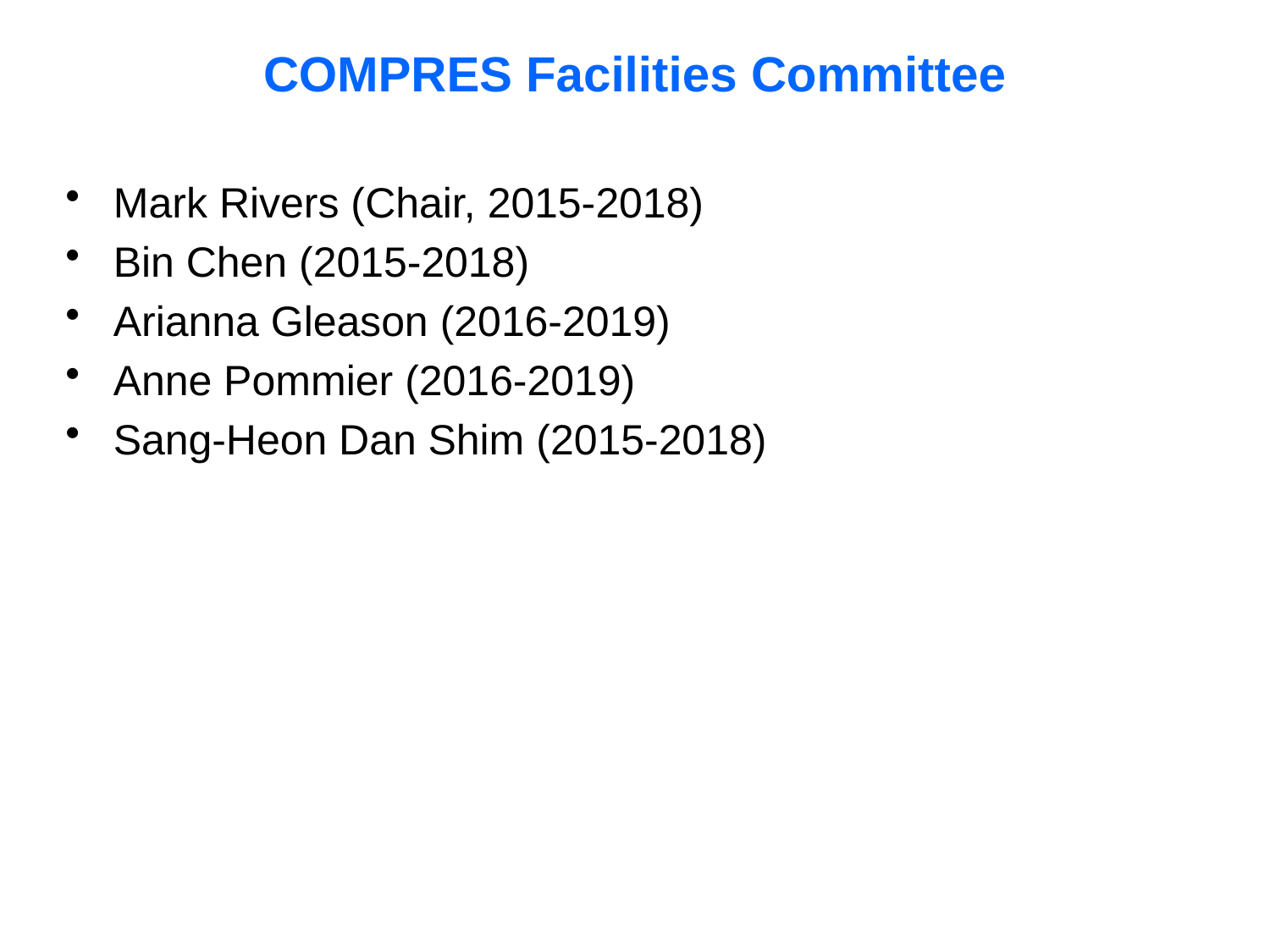

# COMPRES Facilities Committee
Mark Rivers (Chair, 2015-2018)
Bin Chen (2015-2018)
Arianna Gleason (2016-2019)
Anne Pommier (2016-2019)
Sang-Heon Dan Shim (2015-2018)